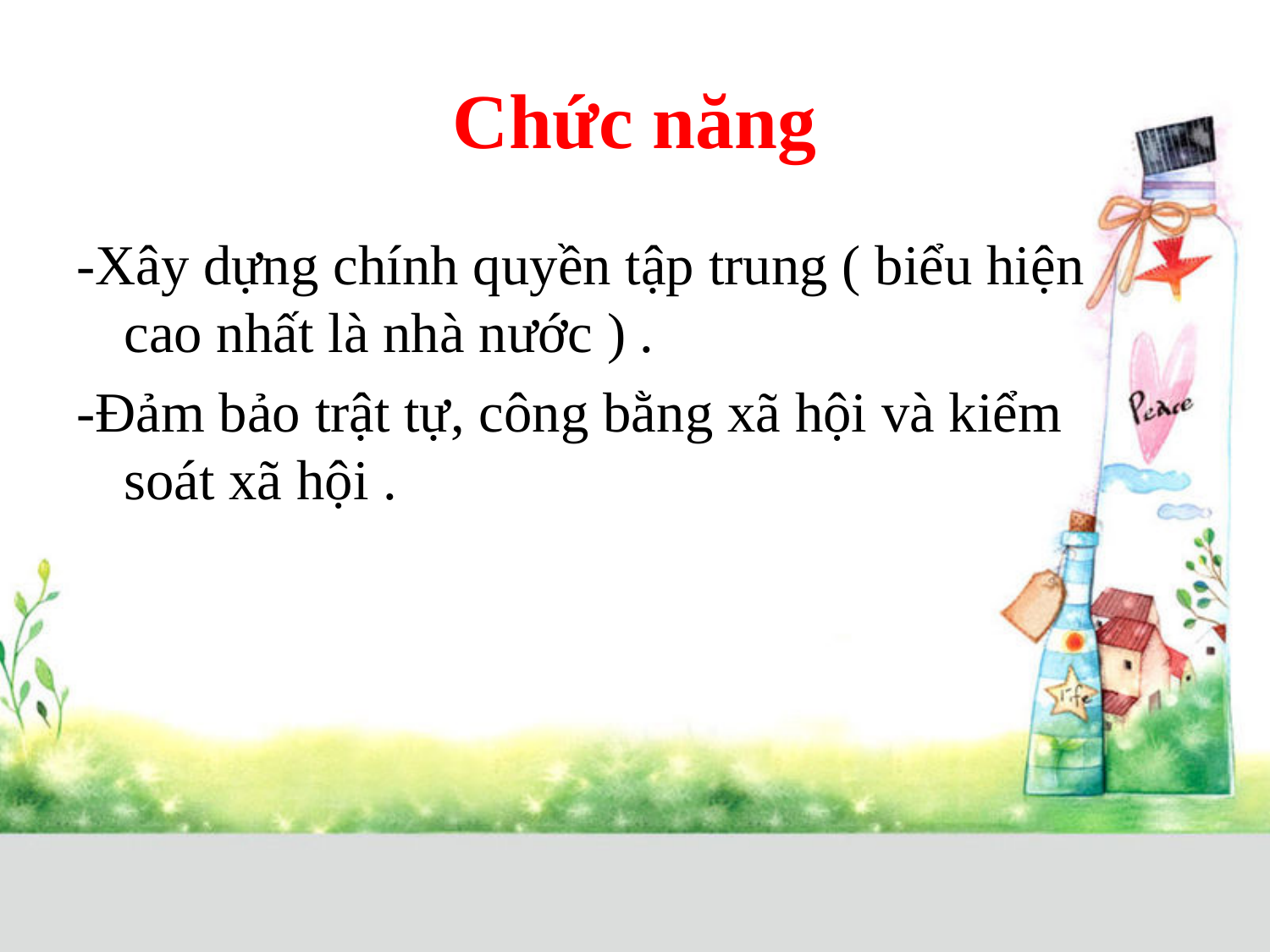

# Chức năng
-Xây dựng chính quyền tập trung ( biểu hiện cao nhất là nhà nước ) .
-Đảm bảo trật tự, công bằng xã hội và kiểm soát xã hội .